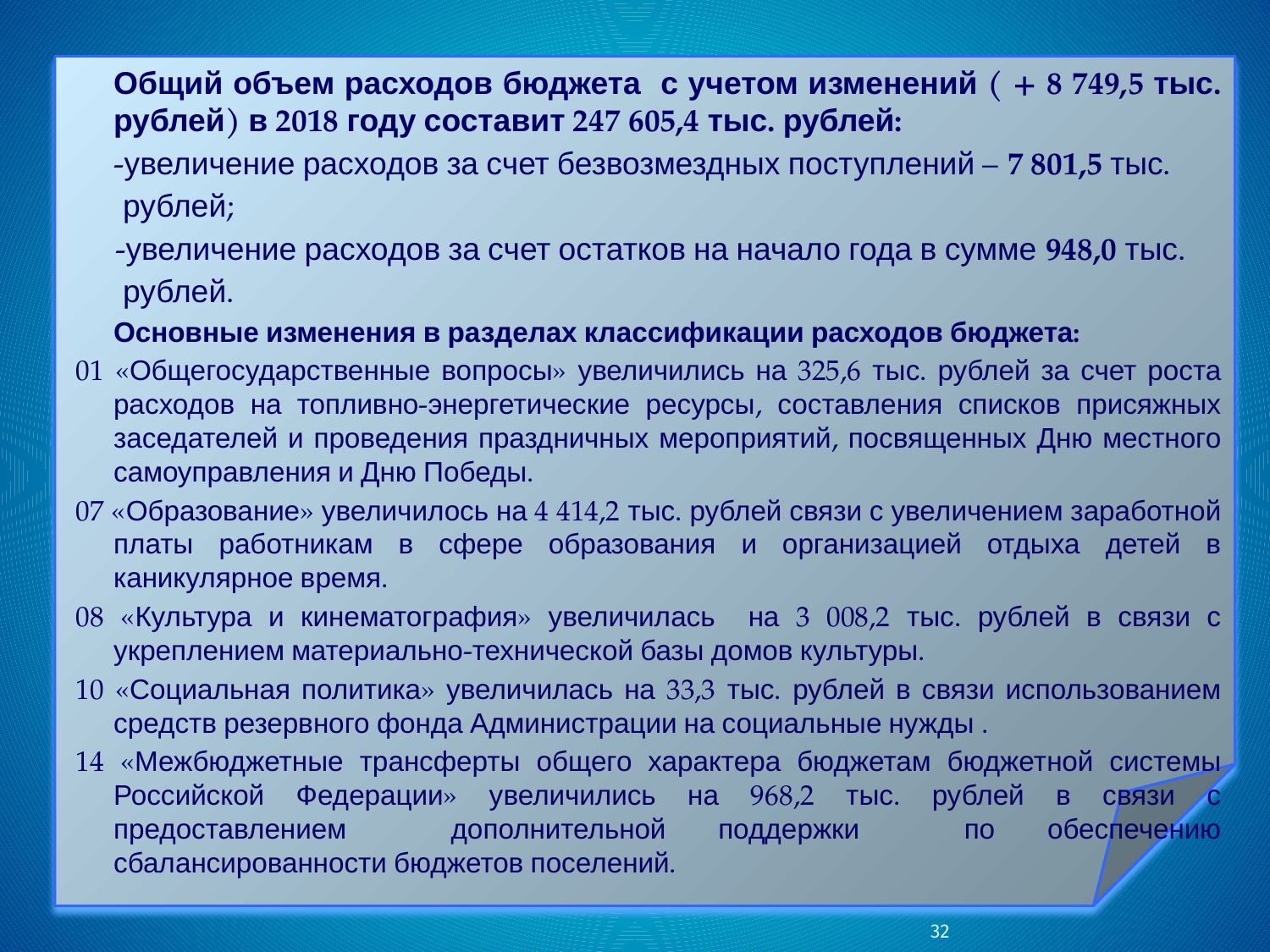

Общий объем расходов бюджета  с учетом изменений ( + 8 749,5 тыс. рублей) в 2018 году составит 247 605,4 тыс. рублей:
	-увеличение расходов за счет безвозмездных поступлений – 7 801,5 тыс.
      рублей;
     -увеличение расходов за счет остатков на начало года в сумме 948,0 тыс.
      рублей.
		Основные изменения в разделах классификации расходов бюджета:
01 «Общегосударственные вопросы» увеличились на 325,6 тыс. рублей за счет роста расходов на топливно-энергетические ресурсы, составления списков присяжных заседателей и проведения праздничных мероприятий, посвященных Дню местного самоуправления и Дню Победы.
07 «Образование» увеличилось на 4 414,2 тыс. рублей связи с увеличением заработной платы работникам в сфере образования и организацией отдыха детей в каникулярное время.
08 «Культура и кинематография» увеличилась  на 3 008,2 тыс. рублей в связи с укреплением материально-технической базы домов культуры.
10 «Социальная политика» увеличилась на 33,3 тыс. рублей в связи использованием средств резервного фонда Администрации на социальные нужды .
14 «Межбюджетные трансферты общего характера бюджетам бюджетной системы Российской Федерации» увеличились на 968,2 тыс. рублей в связи с предоставлением  дополнительной поддержки  по обеспечению сбалансированности бюджетов поселений.
32